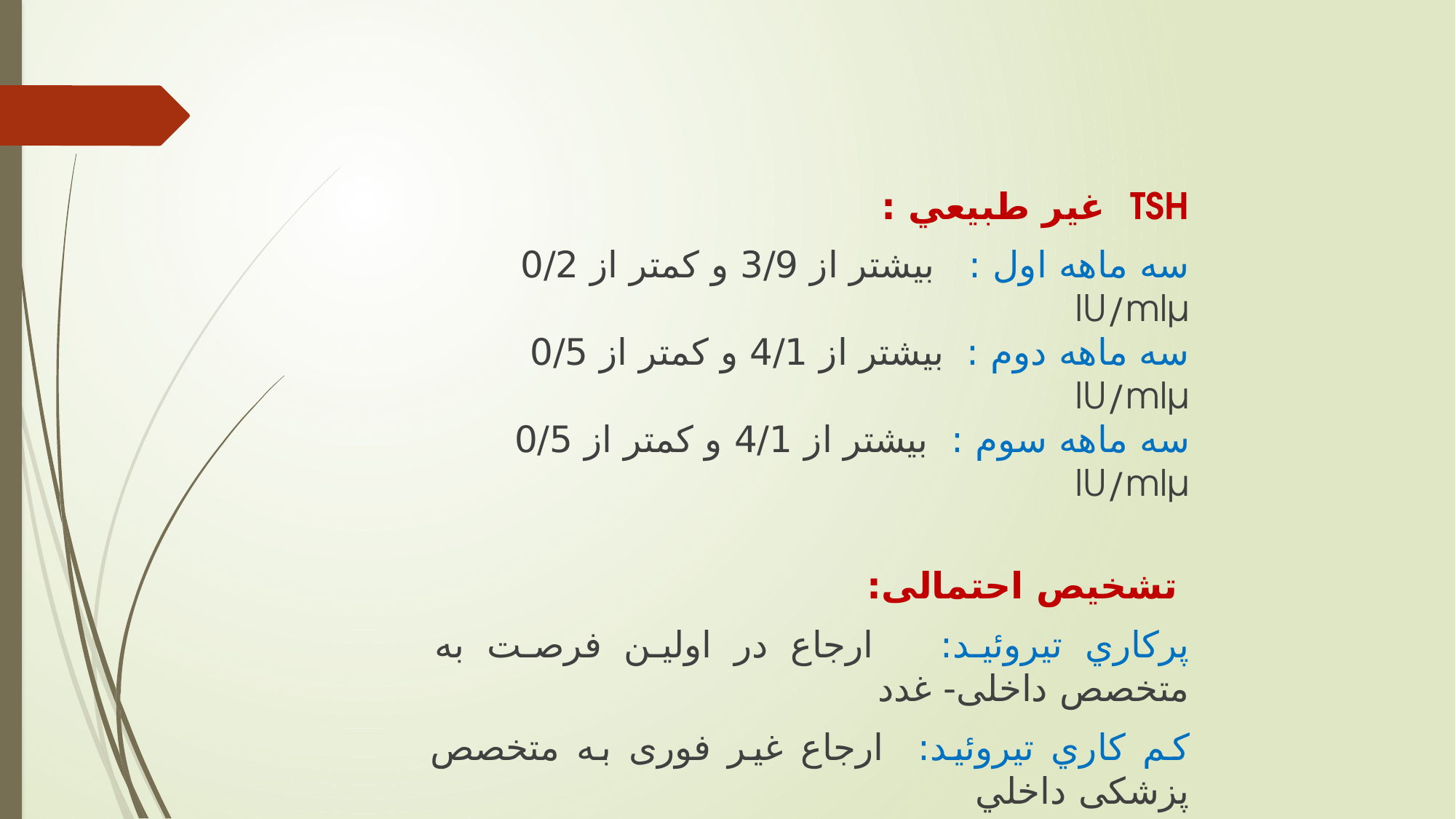

TSH  غير طبيعي :
سه ماهه اول :   بيشتر از 3/9 و کمتر از 0/2 IU/mlµ
سه ماهه دوم :  بيشتر از 4/1 و کمتر از 0/5  IU/mlµ
سه ماهه سوم :  بيشتر از 4/1 و کمتر از 0/5 IU/mlµ
 تشخیص احتمالی:
پركاري تيروئيد:   ارجاع در اولین فرصت به متخصص داخلی- غدد
كم كاري تيروئيد:  ارجاع غیر فوری به متخصص پزشکی داخلي